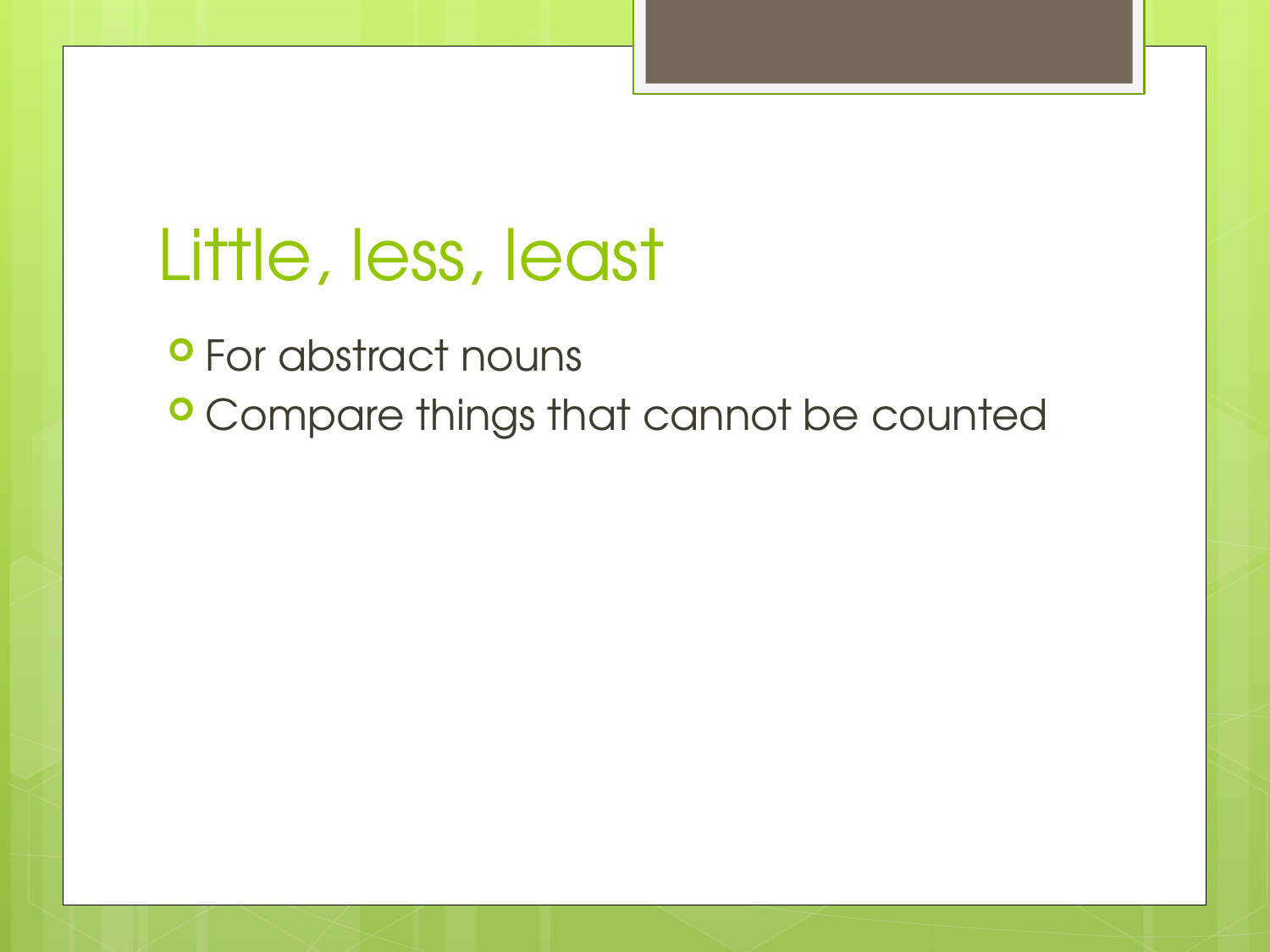

# Little, less, least
For abstract nouns
Compare things that cannot be counted